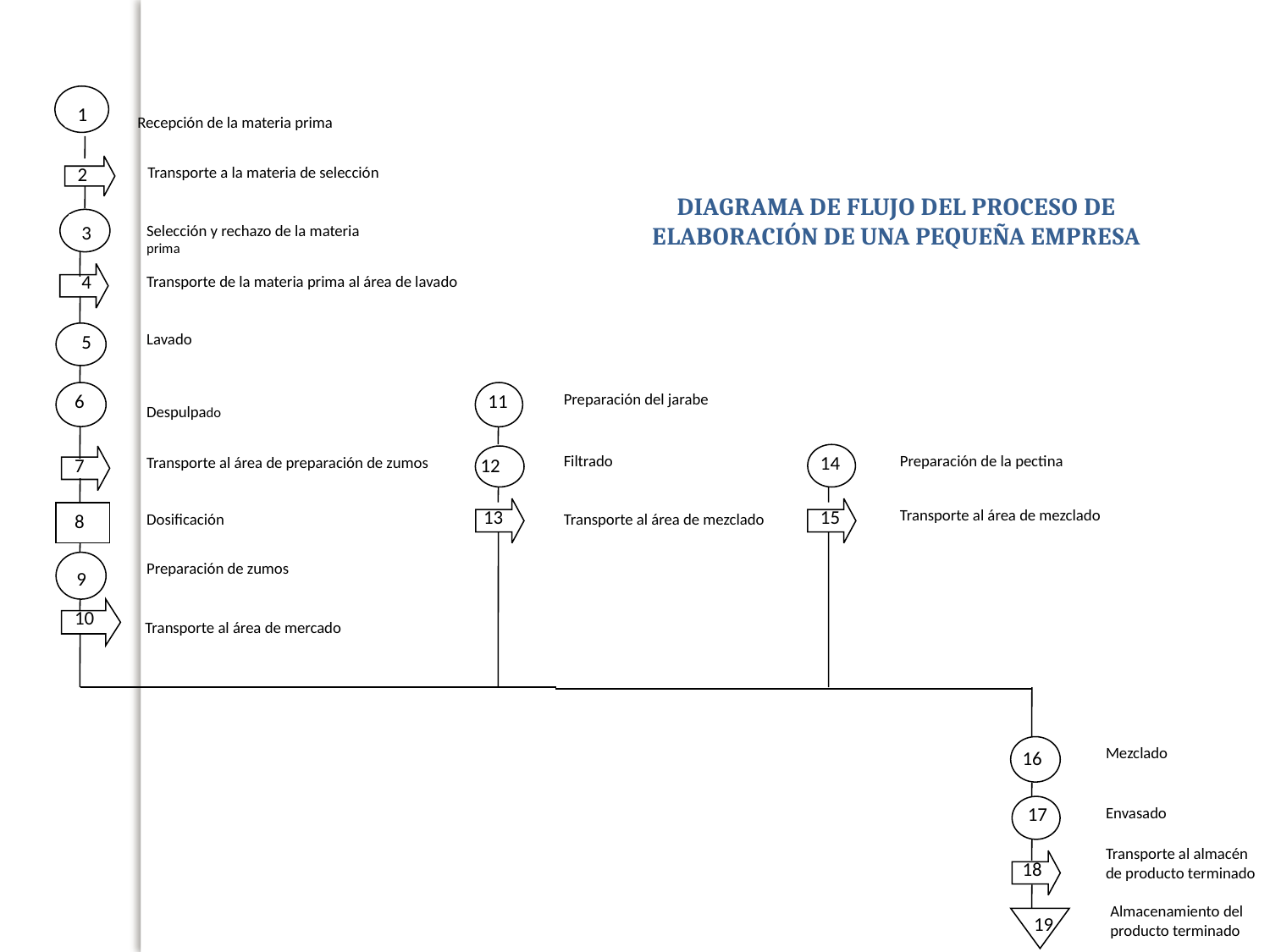

1
Recepción de la materia prima

2
Transporte a la materia de selección

DIAGRAMA DE FLUJO DEL PROCESO DE ELABORACIÓN DE UNA PEQUEÑA EMPRESA

3
Selección y rechazo de la materia prima

4

Transporte de la materia prima al área de lavado

5
Lavado

6

11
Preparación del jarabe
Despulpado

Filtrado

14
Preparación de la pectina

Transporte al área de preparación de zumos

7
12

13

15
Transporte al área de mezclado

8
Dosificación
Transporte al área de mezclado

Preparación de zumos
9

10

Transporte al área de mercado

Mezclado
16

17

Envasado
Transporte al almacén de producto terminado

18

Almacenamiento del producto terminado

19